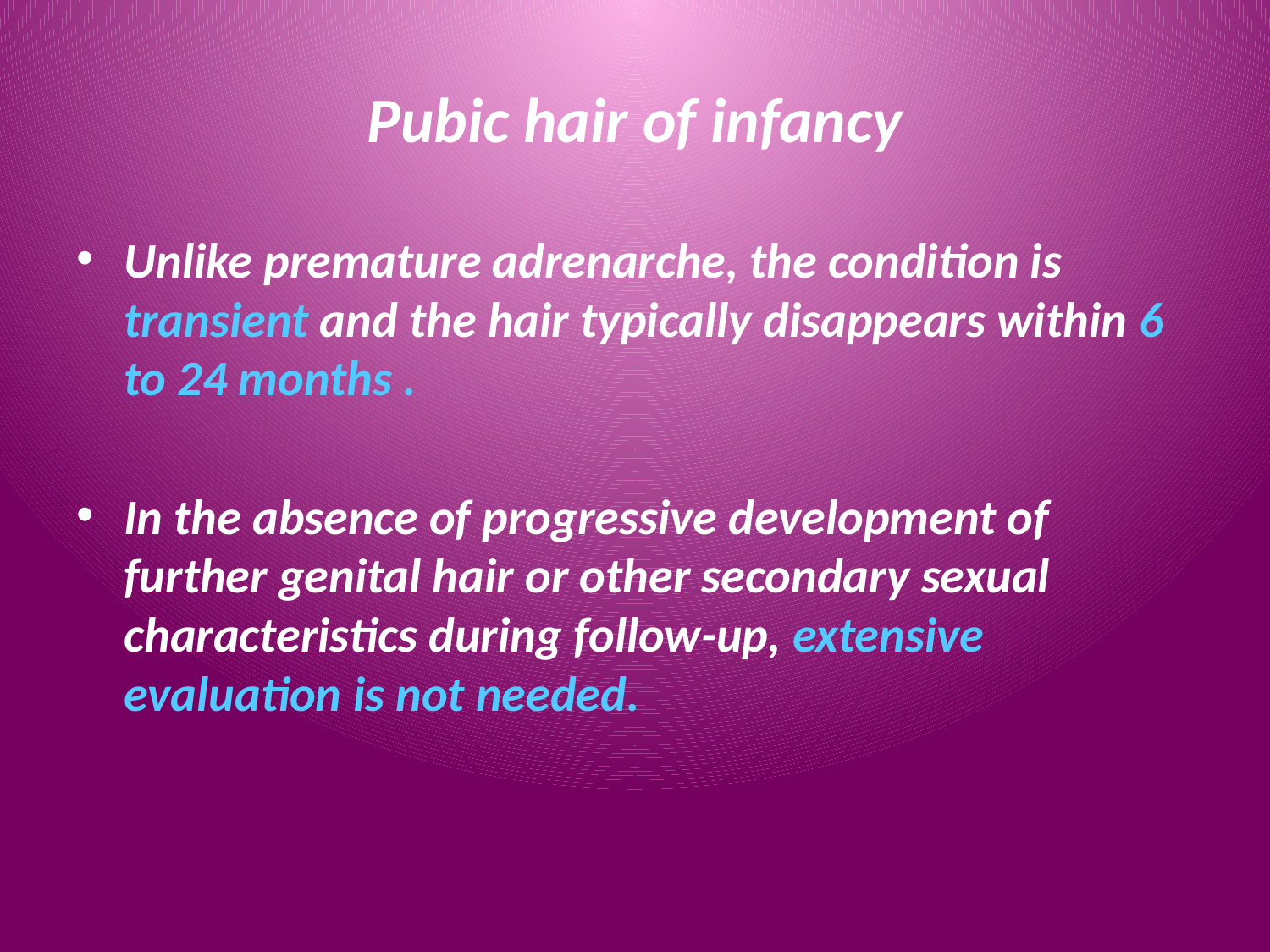

# Pubic hair of infancy
Unlike premature adrenarche, the condition is transient and the hair typically disappears within 6 to 24 months .

In the absence of progressive development of further genital hair or other secondary sexual characteristics during follow-up, extensive evaluation is not needed.